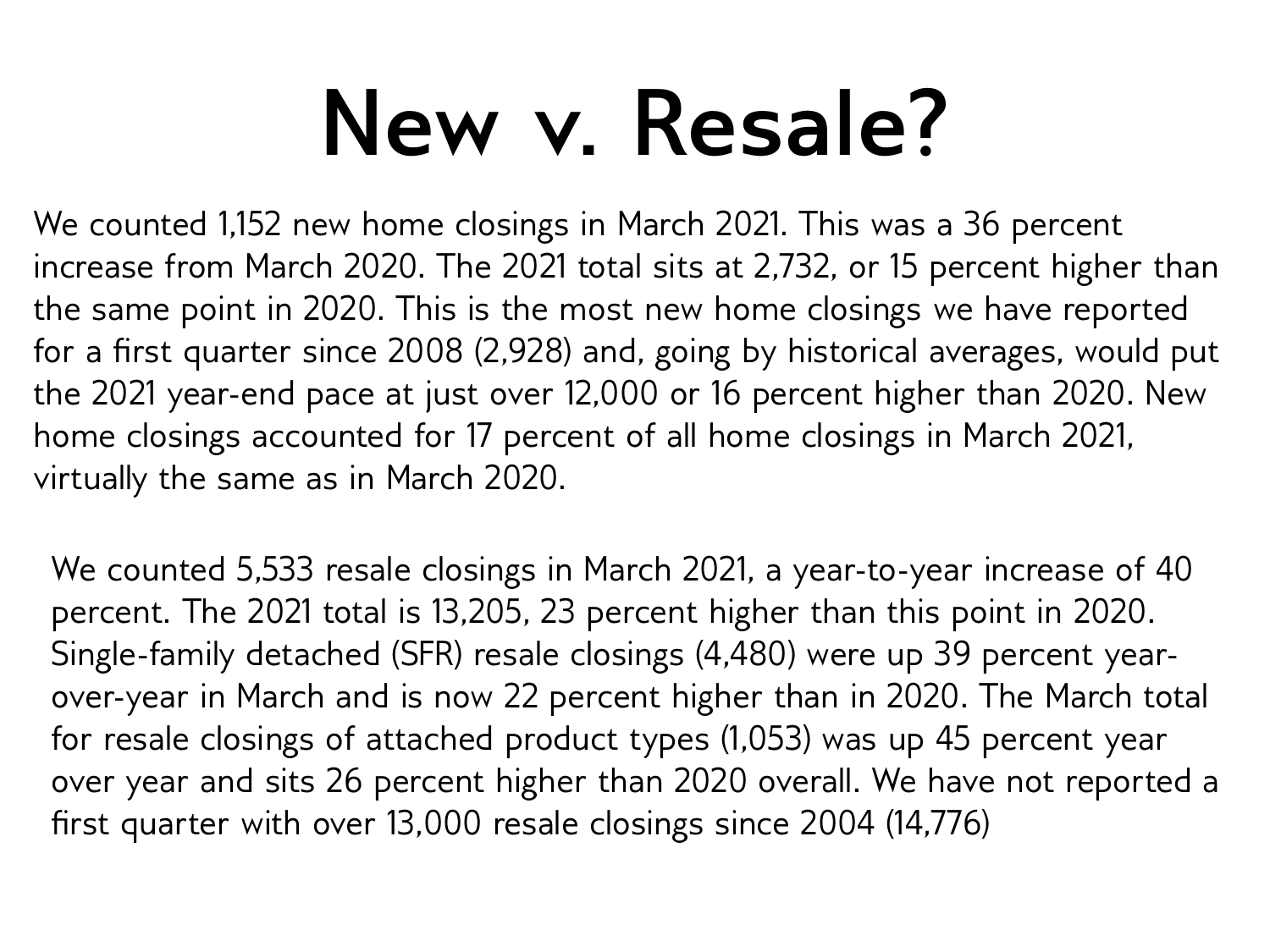

# New v. Resale?
We counted 1,152 new home closings in March 2021. This was a 36 percent increase from March 2020. The 2021 total sits at 2,732, or 15 percent higher than the same point in 2020. This is the most new home closings we have reported for a first quarter since 2008 (2,928) and, going by historical averages, would put the 2021 year-end pace at just over 12,000 or 16 percent higher than 2020. New home closings accounted for 17 percent of all home closings in March 2021, virtually the same as in March 2020.
We counted 5,533 resale closings in March 2021, a year-to-year increase of 40 percent. The 2021 total is 13,205, 23 percent higher than this point in 2020. Single-family detached (SFR) resale closings (4,480) were up 39 percent year-over-year in March and is now 22 percent higher than in 2020. The March total for resale closings of attached product types (1,053) was up 45 percent year over year and sits 26 percent higher than 2020 overall. We have not reported a first quarter with over 13,000 resale closings since 2004 (14,776)